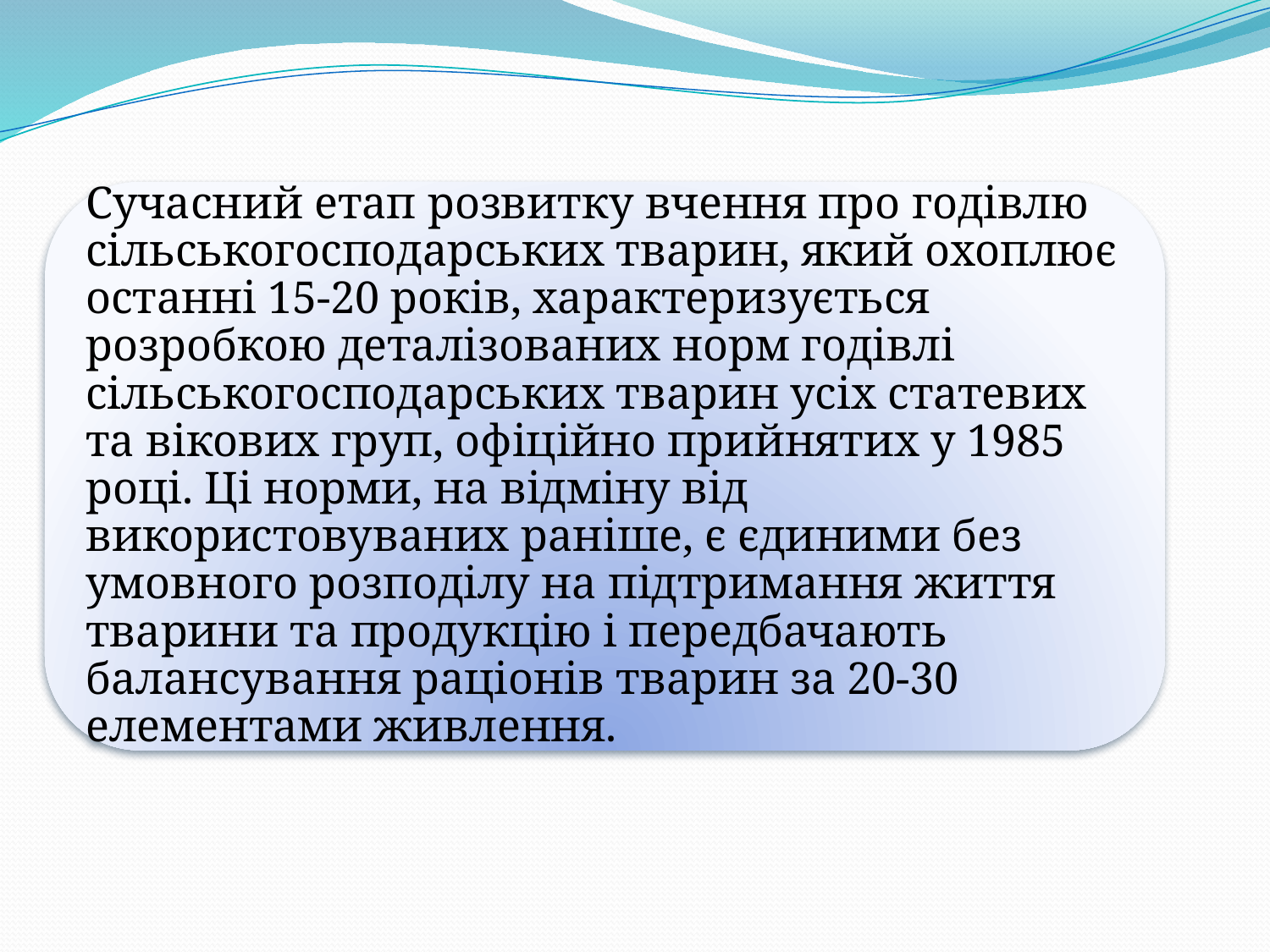

Сучасний етап розвитку вчення про годівлю сільськогосподарських тварин, який охоплює останні 15-20 років, характеризується розробкою деталізованих норм годівлі сільськогосподарських тварин усіх статевих та вікових груп, офіційно прийнятих у 1985 році. Ці норми, на відміну від використовуваних раніше, є єдиними без умовного розподілу на підтримання життя тварини та продукцію і передбачають балансування раціонів тварин за 20-30 елементами живлення.